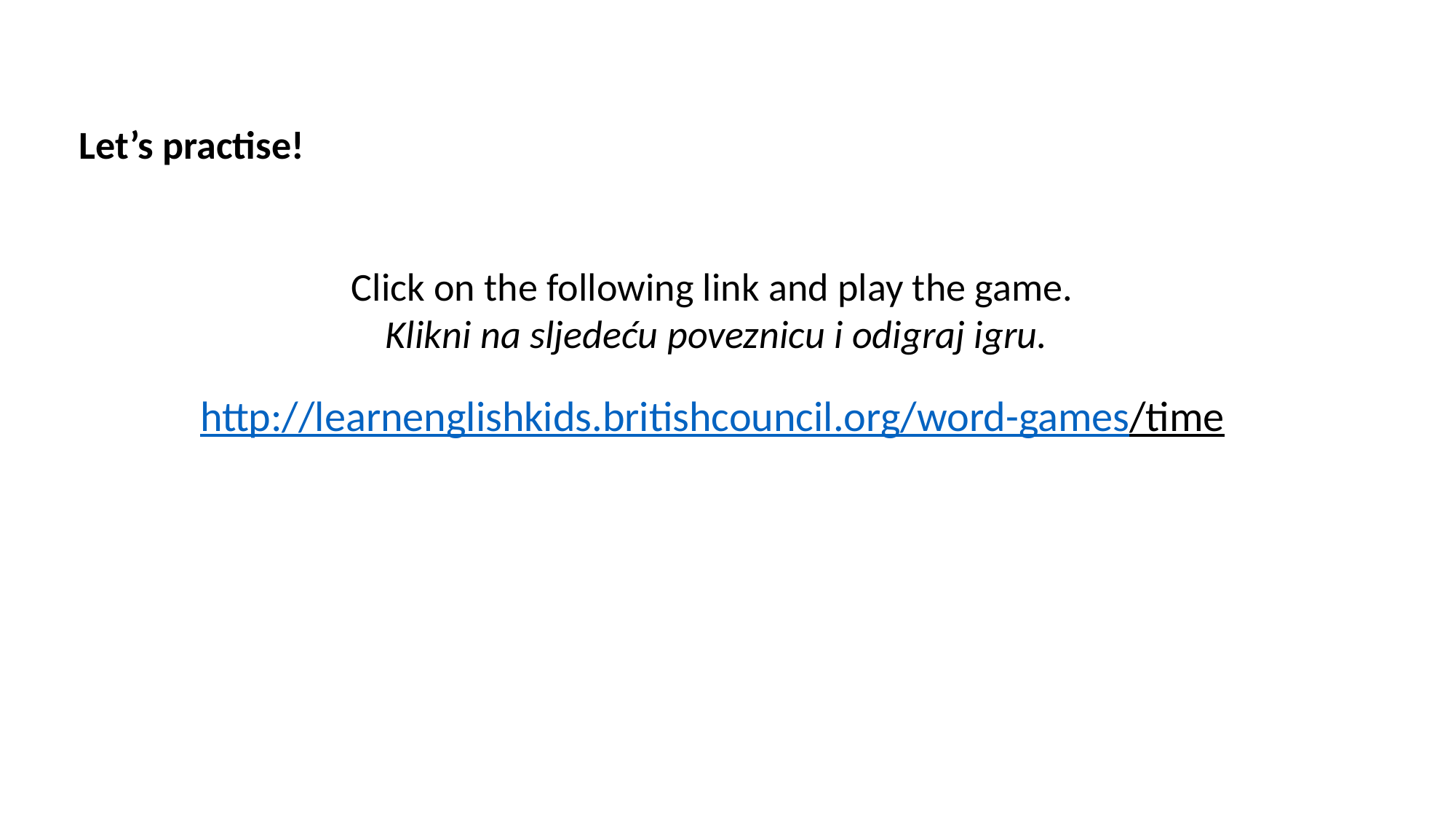

Let’s practise!

Click on the following link and play the game.
Klikni na sljedeću poveznicu i odigraj igru.

http://learnenglishkids.britishcouncil.org/word-games/time